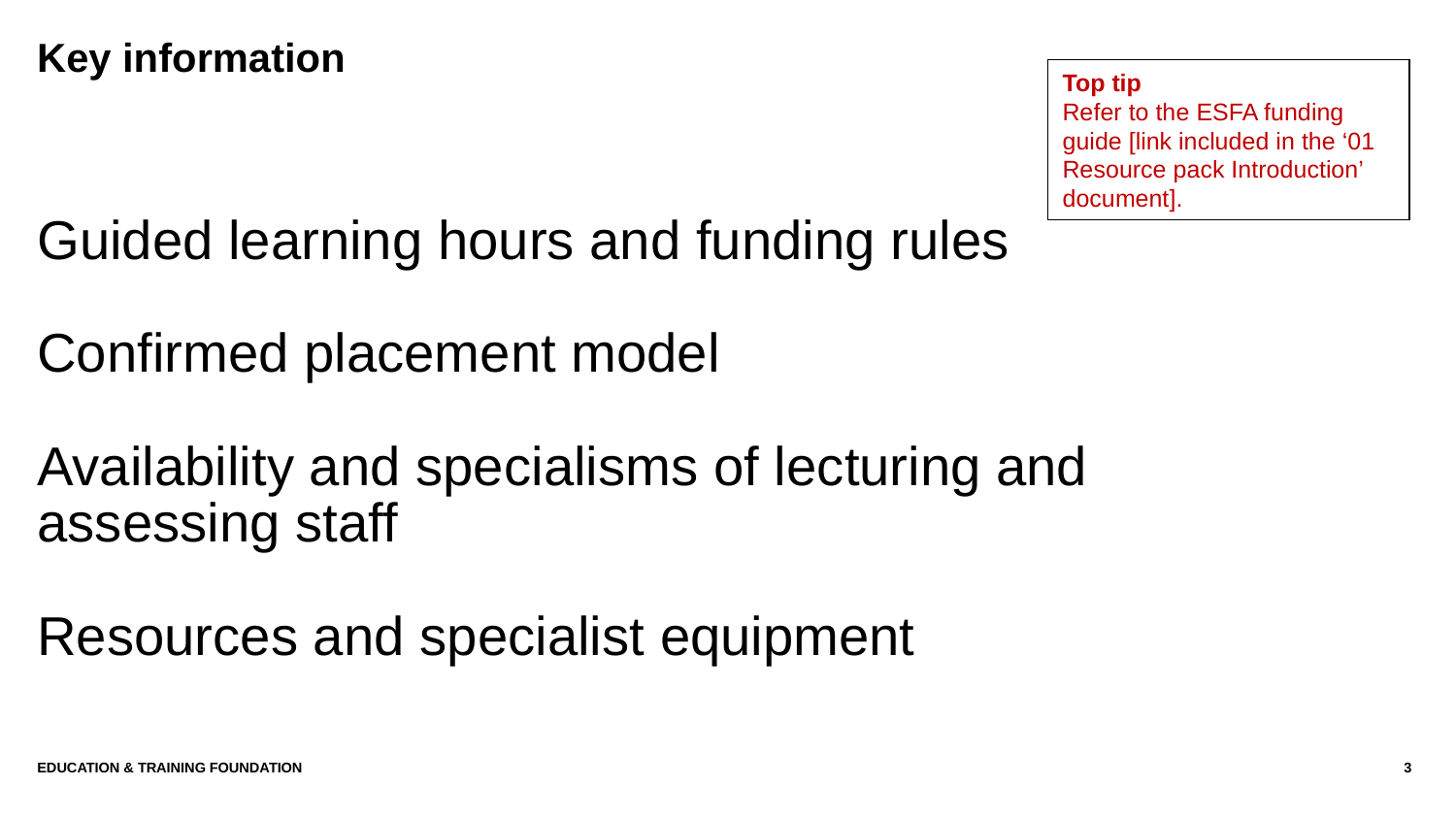

# Key information
Top tip
Refer to the ESFA funding guide [link included in the ‘01 Resource pack Introduction’ document].

Guided learning hours and funding rules

Confirmed placement model

Availability and specialisms of lecturing and assessing staff

Resources and specialist equipment
Education & Training Foundation
3